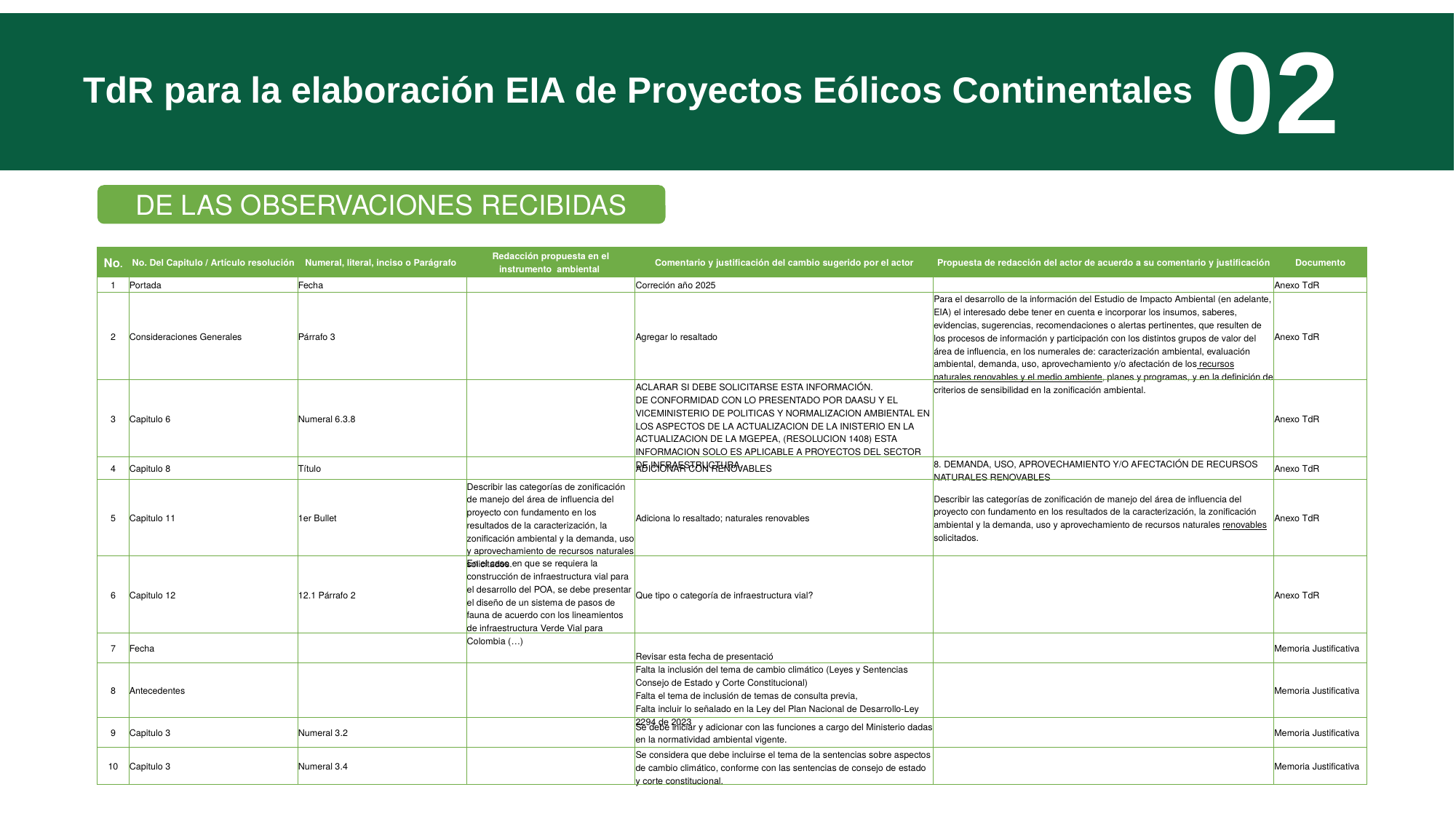

02
TdR para la elaboración EIA de Proyectos Eólicos Continentales
DE LAS OBSERVACIONES RECIBIDAS
| No. | No. Del Capitulo / Artículo resolución | Numeral, literal, inciso o Parágrafo | Redacción propuesta en el instrumento ambiental | Comentario y justificación del cambio sugerido por el actor | Propuesta de redacción del actor de acuerdo a su comentario y justificación | Documento |
| --- | --- | --- | --- | --- | --- | --- |
| 1 | Portada | Fecha |  | Correción año 2025 |  | Anexo TdR |
| 2 | Consideraciones Generales | Párrafo 3 |  | Agregar lo resaltado | Para el desarrollo de la información del Estudio de Impacto Ambiental (en adelante, EIA) el interesado debe tener en cuenta e incorporar los insumos, saberes, evidencias, sugerencias, recomendaciones o alertas pertinentes, que resulten de los procesos de información y participación con los distintos grupos de valor del área de influencia, en los numerales de: caracterización ambiental, evaluación ambiental, demanda, uso, aprovechamiento y/o afectación de los recursos naturales renovables y el medio ambiente, planes y programas, y en la definición de criterios de sensibilidad en la zonificación ambiental. | Anexo TdR |
| 3 | Capitulo 6 | Numeral 6.3.8 |  | ACLARAR SI DEBE SOLICITARSE ESTA INFORMACIÓN. DE CONFORMIDAD CON LO PRESENTADO POR DAASU Y EL VICEMINISTERIO DE POLITICAS Y NORMALIZACION AMBIENTAL EN LOS ASPECTOS DE LA ACTUALIZACION DE LA INISTERIO EN LA ACTUALIZACION DE LA MGEPEA, (RESOLUCION 1408) ESTA INFORMACION SOLO ES APLICABLE A PROYECTOS DEL SECTOR DE INFRAESTRUCTURA. |  | Anexo TdR |
| 4 | Capitulo 8 | Título |  | ADICIONAR CON RENOVABLES | 8. DEMANDA, USO, APROVECHAMIENTO Y/O AFECTACIÓN DE RECURSOS NATURALES RENOVABLES | Anexo TdR |
| 5 | Capitulo 11 | 1er Bullet | Describir las categorías de zonificación de manejo del área de influencia del proyecto con fundamento en los resultados de la caracterización, la zonificación ambiental y la demanda, uso y aprovechamiento de recursos naturales solicitados. | Adiciona lo resaltado; naturales renovables | Describir las categorías de zonificación de manejo del área de influencia del proyecto con fundamento en los resultados de la caracterización, la zonificación ambiental y la demanda, uso y aprovechamiento de recursos naturales renovables solicitados. | Anexo TdR |
| 6 | Capitulo 12 | 12.1 Párrafo 2 | En el caso en que se requiera la construcción de infraestructura vial para el desarrollo del POA, se debe presentar el diseño de un sistema de pasos de fauna de acuerdo con los lineamientos de infraestructura Verde Vial para Colombia (…) | Que tipo o categoría de infraestructura vial? |  | Anexo TdR |
| 7 | Fecha |  |  | Revisar esta fecha de presentació |  | Memoria Justificativa |
| 8 | Antecedentes |  |  | Falta la inclusión del tema de cambio climático (Leyes y Sentencias Consejo de Estado y Corte Constitucional) Falta el tema de inclusión de temas de consulta previa, Falta incluir lo señalado en la Ley del Plan Nacional de Desarrollo-Ley 2294 de 2023 |  | Memoria Justificativa |
| 9 | Capitulo 3 | Numeral 3.2 |  | Se debe iniciar y adicionar con las funciones a cargo del Ministerio dadas en la normatividad ambiental vigente. |  | Memoria Justificativa |
| 10 | Capitulo 3 | Numeral 3.4 |  | Se considera que debe incluirse el tema de la sentencias sobre aspectos de cambio climático, conforme con las sentencias de consejo de estado y corte constitucional. |  | Memoria Justificativa |